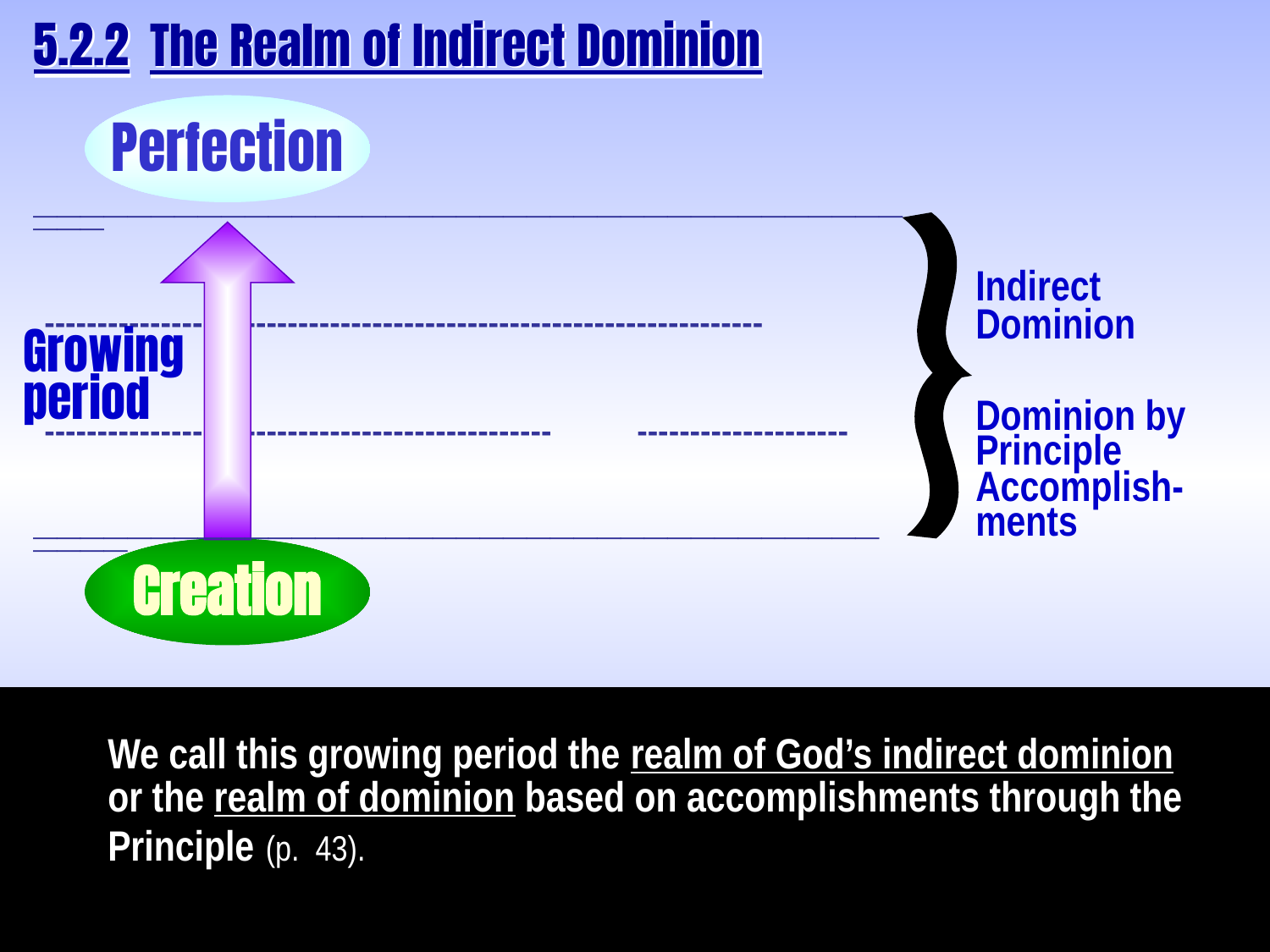

The Realm of Indirect Dominion
5.2.2
Perfection
________________________________________
~
~

Indirect
Dominion
--------------------------------------------------------------------
Growing
period
Dominion by
Principle
Accomplish-
ments
------------------------------------------------
--------------------
________________________________________
Creation

We call this growing period the realm of God’s indirect dominion or the realm of dominion based on accomplishments through the Principle (p.  43).